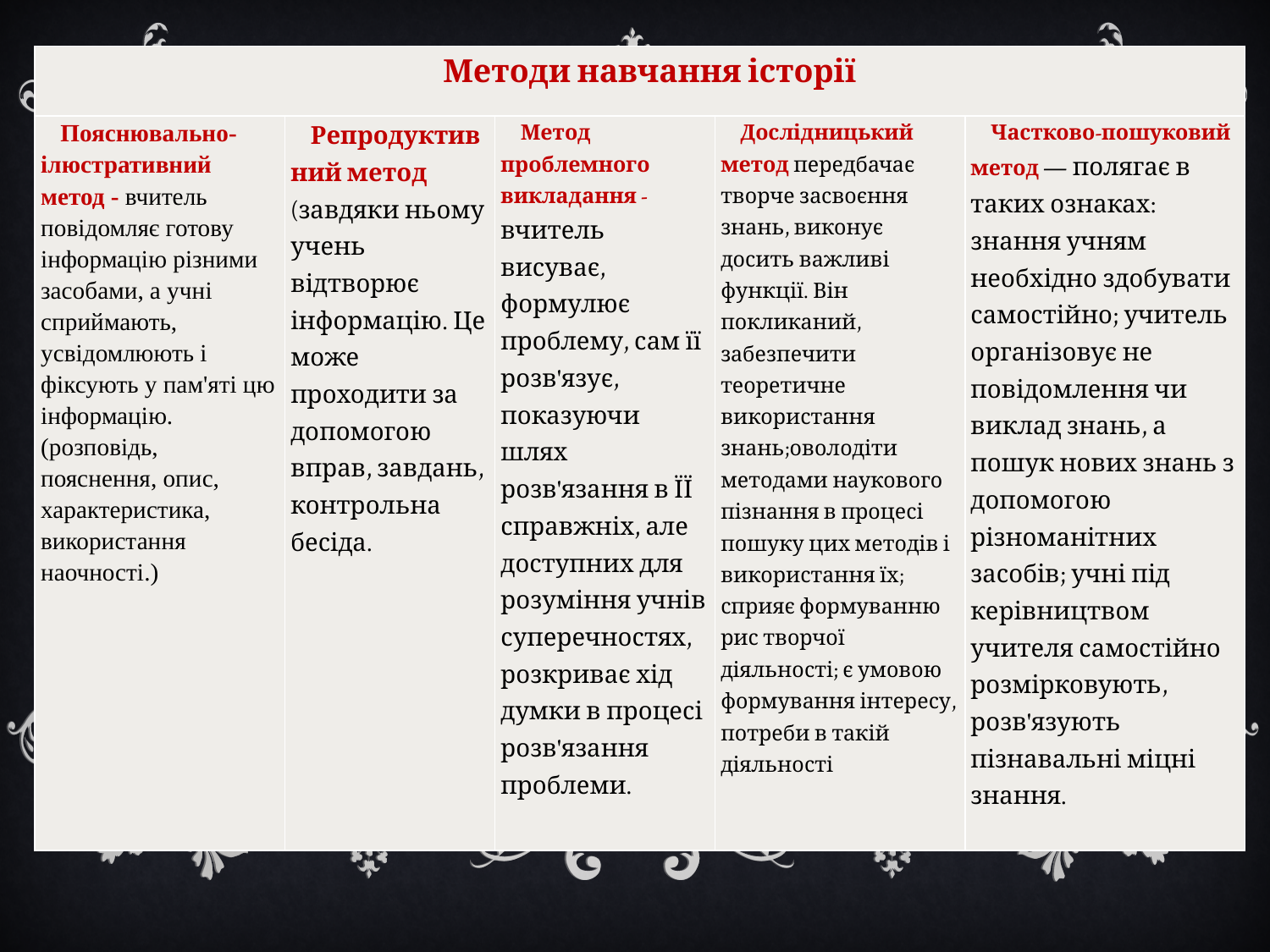

| Методи навчання історії |  |  |  |  |
| --- | --- | --- | --- | --- |
| Пояснювально-ілюстративний метод - вчитель повідомляє готову інформацію різними засобами, а учні сприймають, усвідомлюють і фіксують у пам'яті цю інформацію. (розповідь, пояснення, опис, характеристика, використання наочності.) | Репродуктивний метод (завдяки ньому учень відтворює інформацію. Це може проходити за допомогою вправ, завдань, контрольна бесіда. | Метод проблемного викладання - вчитель висуває, формулює проблему, сам її розв'язує, показуючи шлях розв'язання в ЇЇ справжніх, але доступних для розуміння учнів суперечностях, розкриває хід думки в процесі розв'язання проблеми. | Дослідницький метод передбачає творче засвоєння знань, виконує досить важливі функції. Він покликаний, забезпечити теоретичне використання знань;оволодіти методами наукового пізнання в процесі пошуку цих методів і використання їх; сприяє формуванню рис творчої діяльності; є умовою формування інтересу, потреби в такій діяльності | Частково-пошуковий метод — полягає в таких ознаках: знання учням необхідно здобувати самостійно; учитель організовує не повідомлення чи виклад знань, а пошук нових знань з допомогою різноманітних засобів; учні під керівництвом учителя самостійно розмірковують, розв'язують пізнавальні міцні знання. |